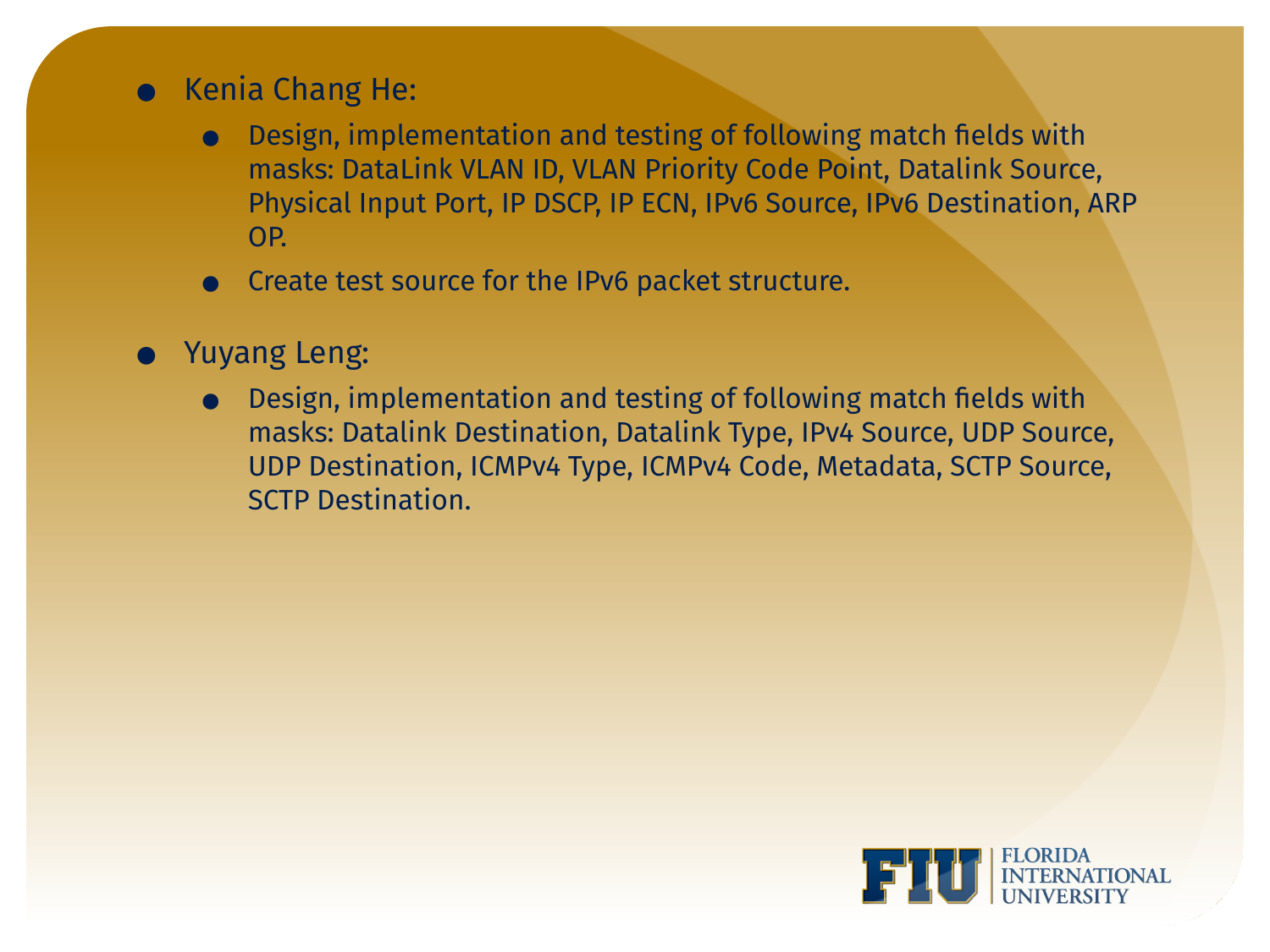

Kenia Chang He:
Design, implementation and testing of following match fields with masks: DataLink VLAN ID, VLAN Priority Code Point, Datalink Source, Physical Input Port, IP DSCP, IP ECN, IPv6 Source, IPv6 Destination, ARP OP.
Create test source for the IPv6 packet structure.
Yuyang Leng:
Design, implementation and testing of following match fields with masks: Datalink Destination, Datalink Type, IPv4 Source, UDP Source, UDP Destination, ICMPv4 Type, ICMPv4 Code, Metadata, SCTP Source, SCTP Destination.